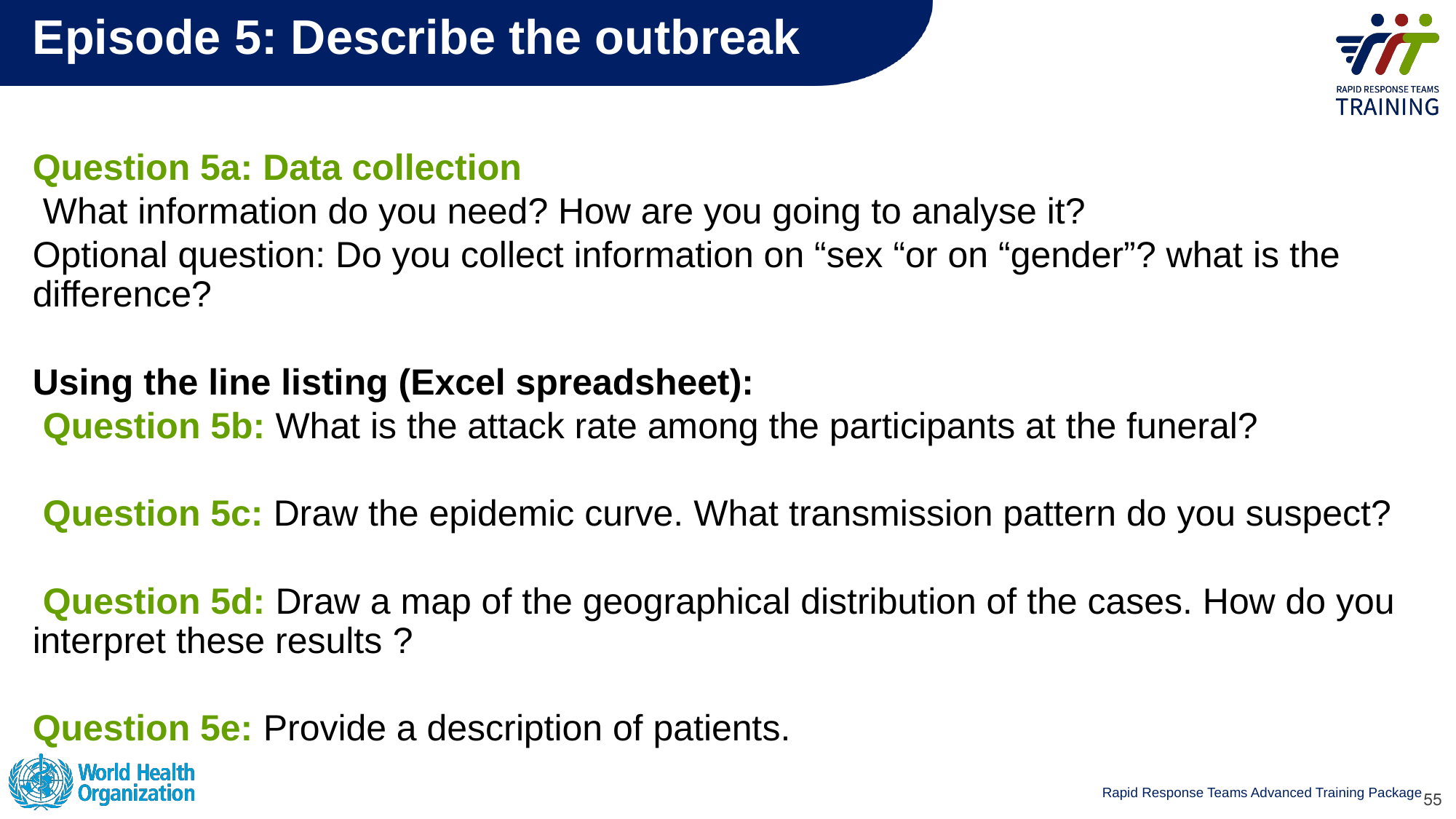

# Episode 5: Describe the outbreak
Question 5a: Data collection
 What information do you need? How are you going to analyse it?
Optional question: Do you collect information on “sex “or on “gender”? what is the difference?

Using the line listing (Excel spreadsheet):
 Question 5b: What is the attack rate among the participants at the funeral?

 Question 5c: Draw the epidemic curve. What transmission pattern do you suspect?

 Question 5d: Draw a map of the geographical distribution of the cases. How do you interpret these results ?

Question 5e: Provide a description of patients.